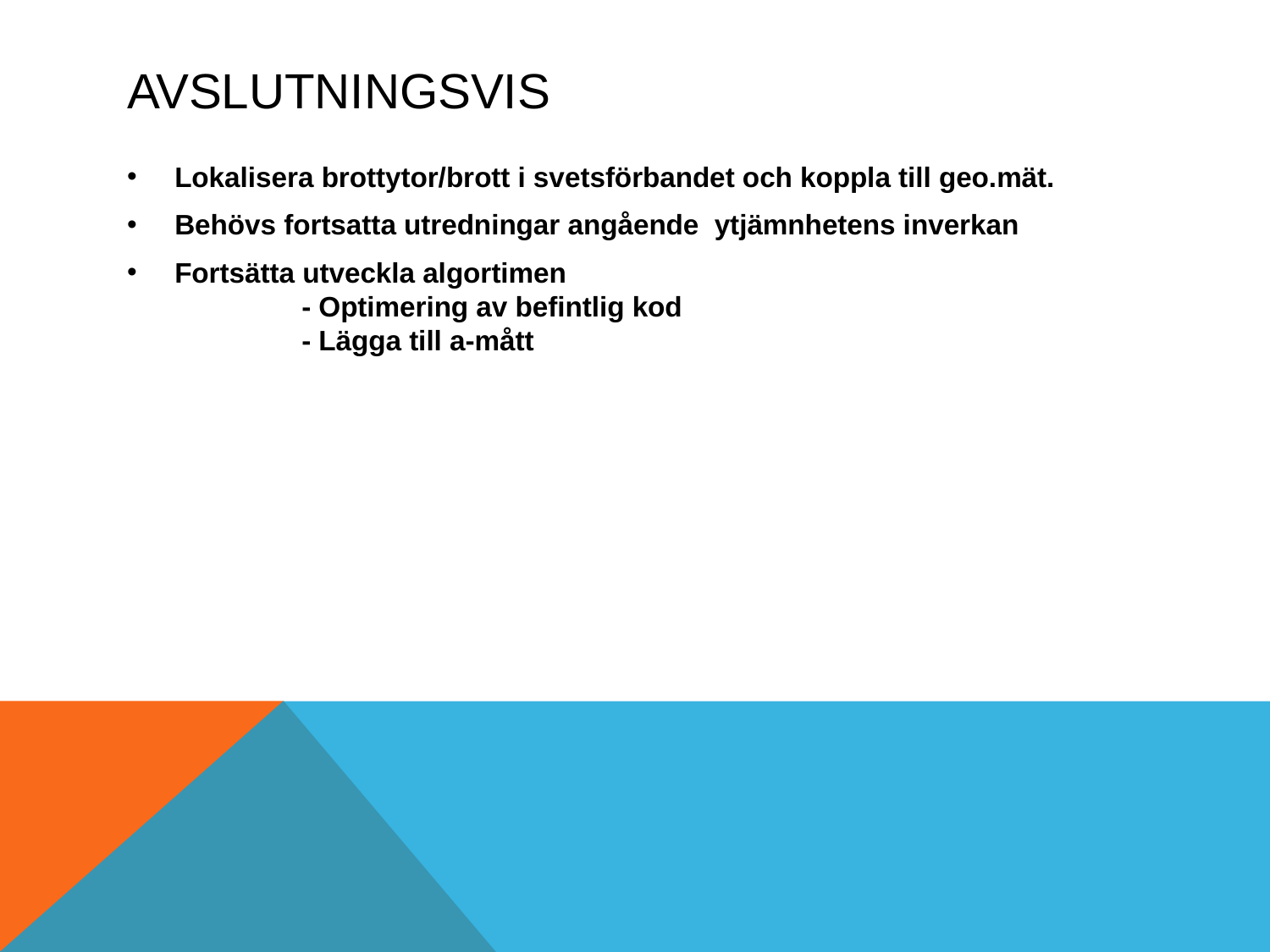

# Avslutningsvis
Lokalisera brottytor/brott i svetsförbandet och koppla till geo.mät.
Behövs fortsatta utredningar angående  ytjämnhetens inverkan
Fortsätta utveckla algortimen
	- Optimering av befintlig kod
	- Lägga till a-mått